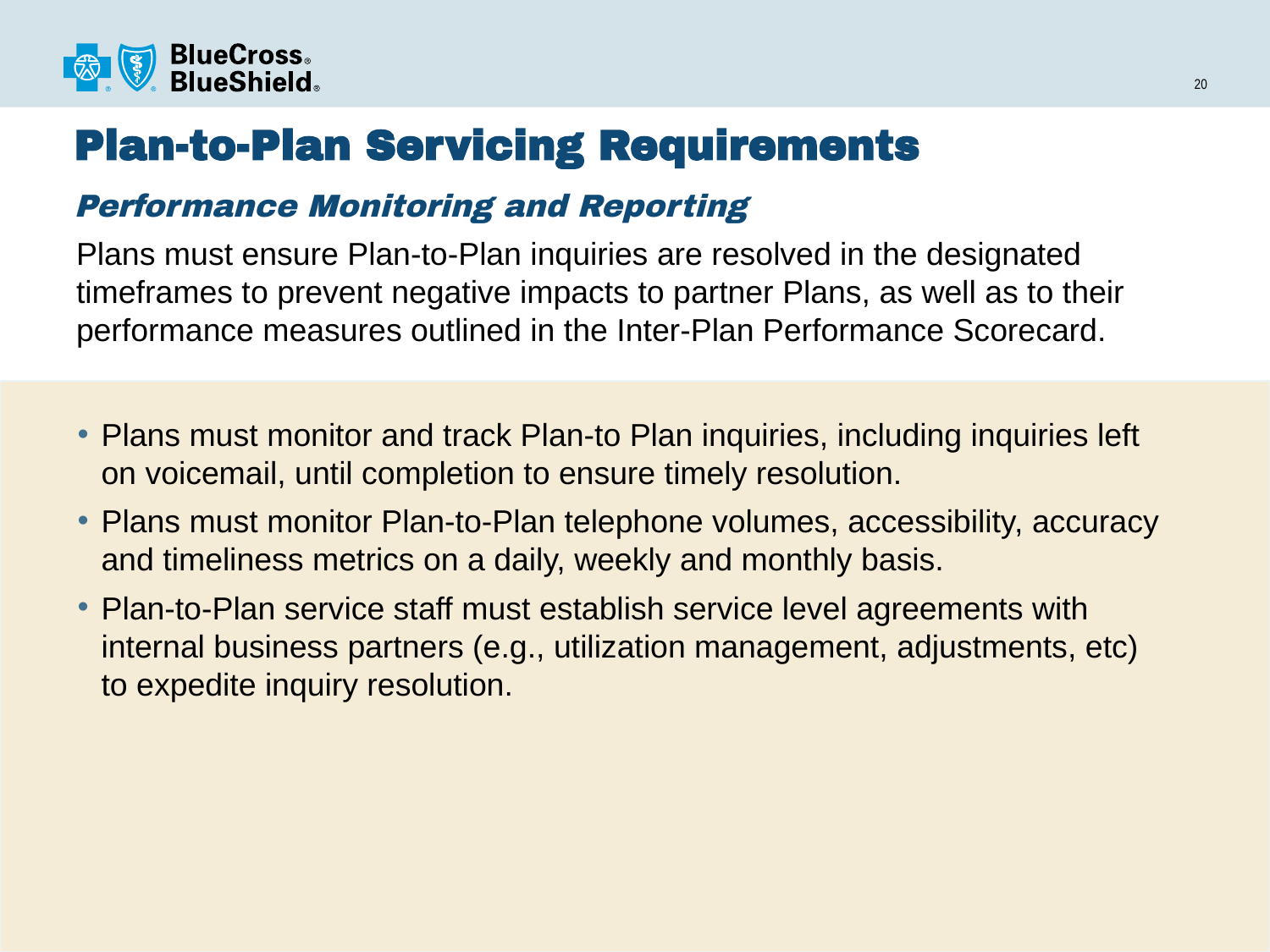

# Plan-to-Plan Servicing Requirements Performance Monitoring and Reporting
Plans must ensure Plan-to-Plan inquiries are resolved in the designated timeframes to prevent negative impacts to partner Plans, as well as to their performance measures outlined in the Inter-Plan Performance Scorecard.

Plans must monitor and track Plan-to Plan inquiries, including inquiries left on voicemail, until completion to ensure timely resolution.
Plans must monitor Plan-to-Plan telephone volumes, accessibility, accuracy and timeliness metrics on a daily, weekly and monthly basis.
Plan-to-Plan service staff must establish service level agreements with internal business partners (e.g., utilization management, adjustments, etc) to expedite inquiry resolution.